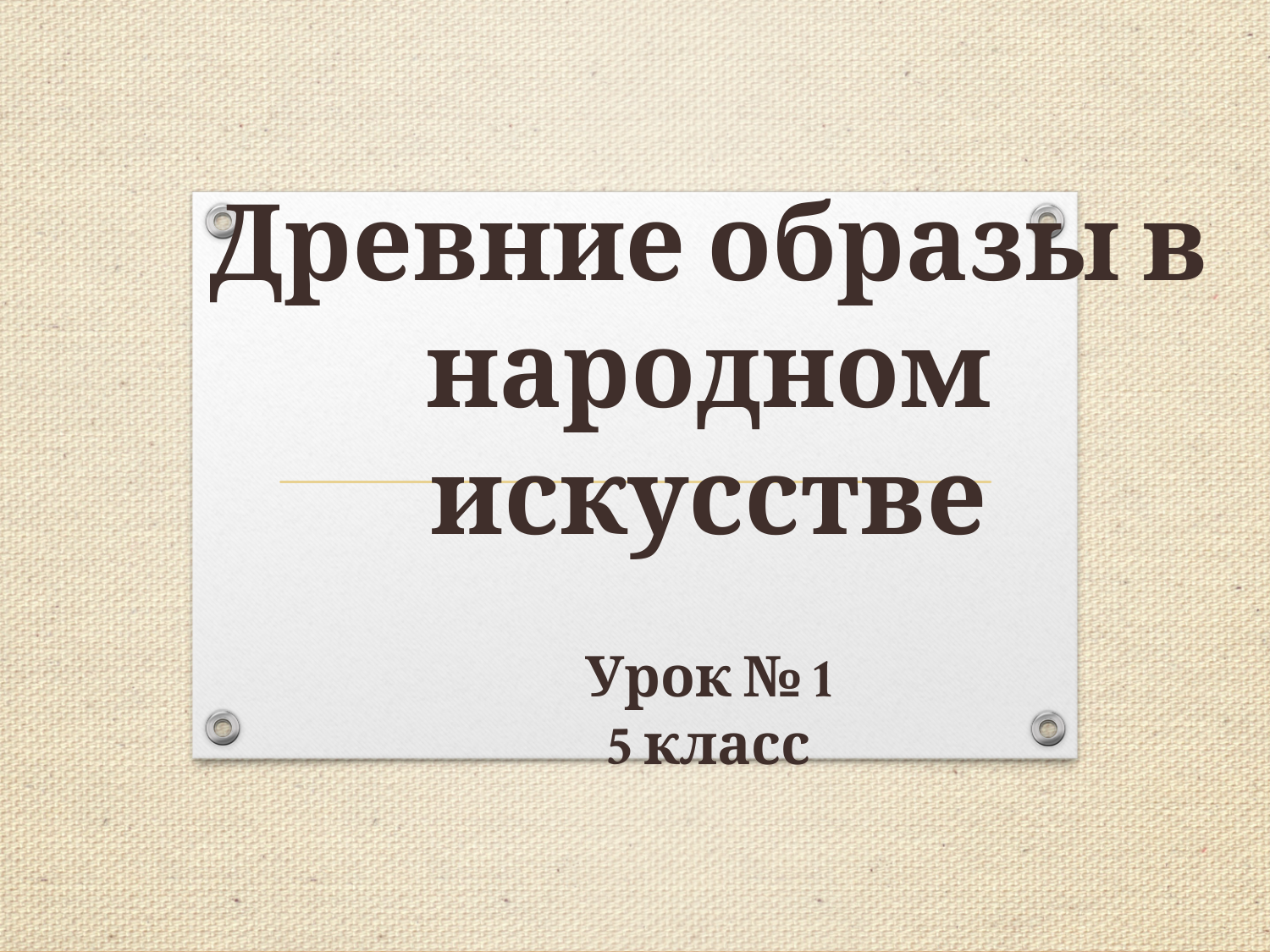

Древние образы в народном искусстве

Урок № 1
5 класс